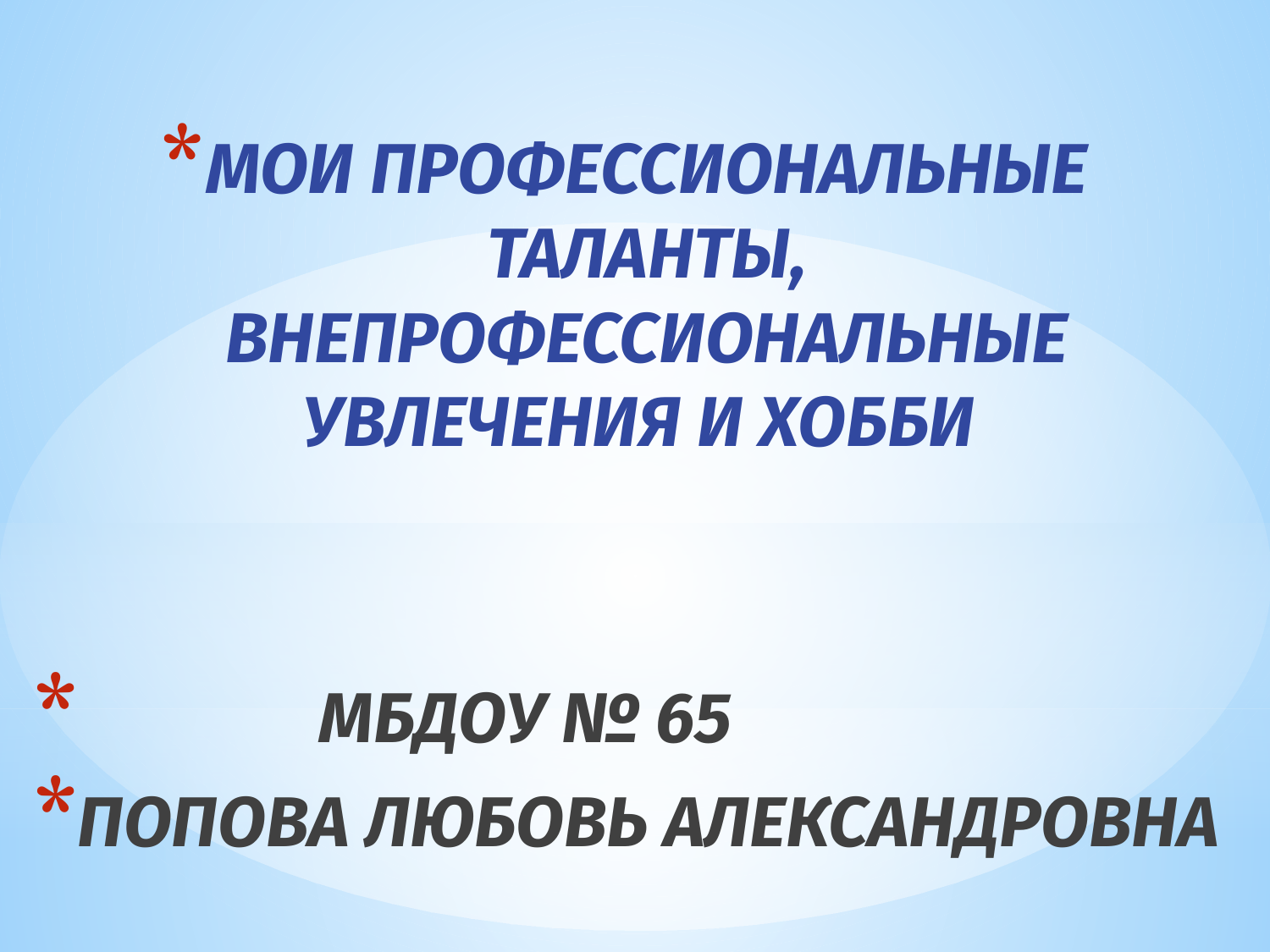

# МОИ ПРОФЕССИОНАЛЬНЫЕ ТАЛАНТЫ, ВНЕПРОФЕССИОНАЛЬНЫЕ УВЛЕЧЕНИЯ И ХОББИ
               МБДОУ № 65
ПОПОВА ЛЮБОВЬ АЛЕКСАНДРОВНА